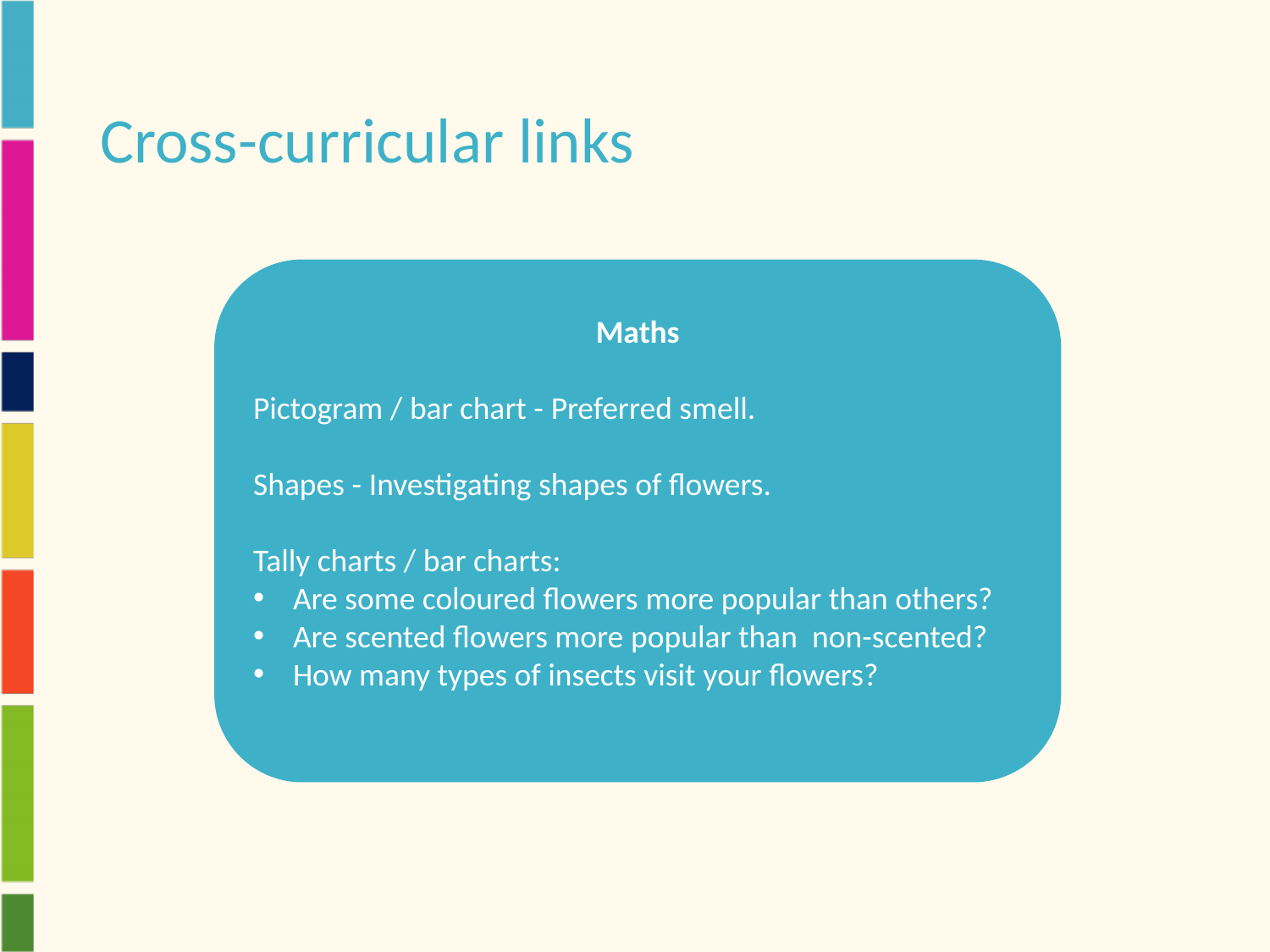

# Cross-curricular links
Maths

Pictogram / bar chart - Preferred smell.
Shapes - Investigating shapes of flowers.
Tally charts / bar charts:
Are some coloured flowers more popular than others?
Are scented flowers more popular than  non-scented?
How many types of insects visit your flowers?